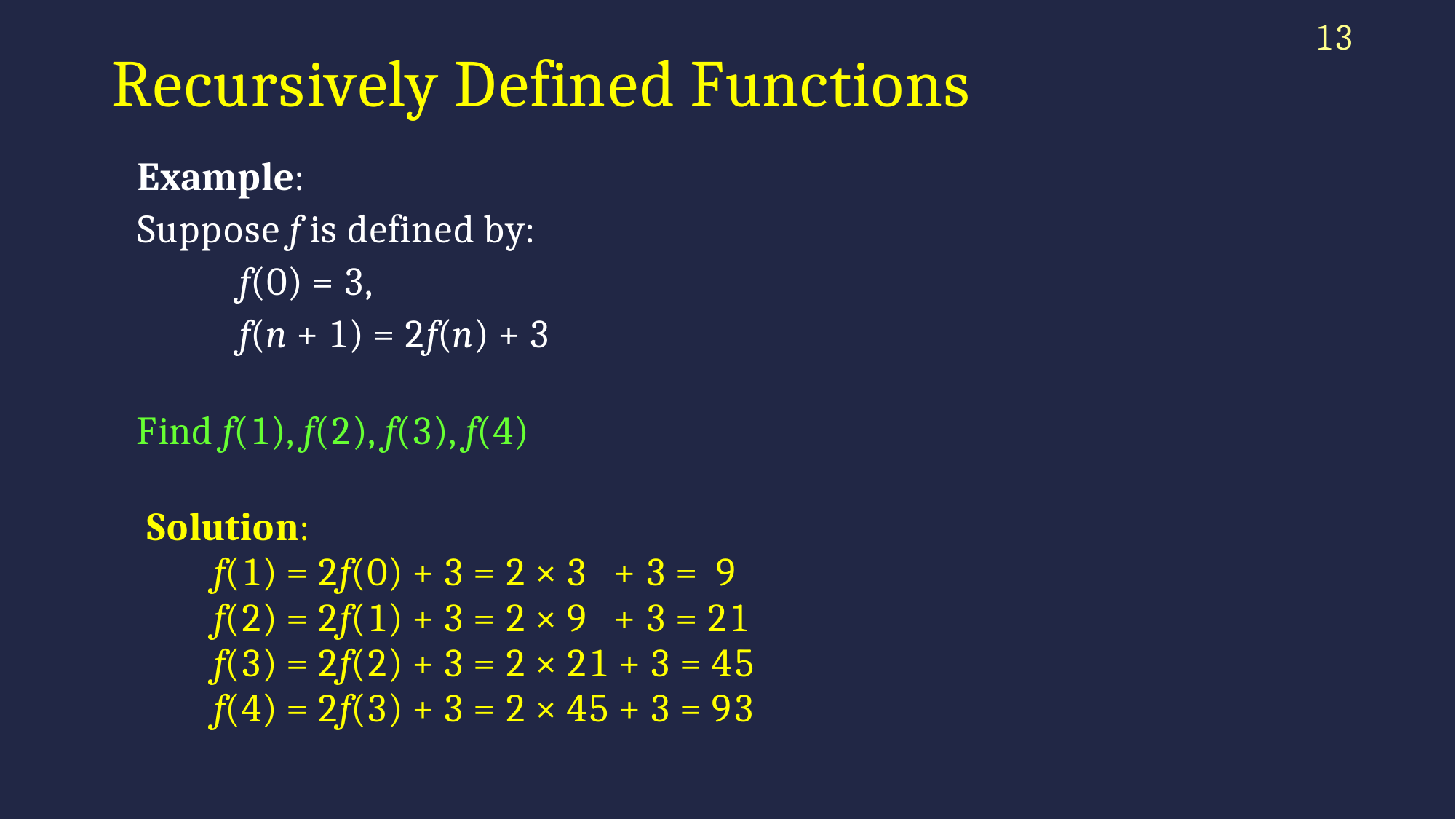

13
# Recursively Defined Functions
   Example:
			Suppose f is defined by:
         		f(0) = 3,
        		f(n + 1) = 2f(n) + 3

			Find f(1), f(2), f(3), f(4)

    Solution:
f(1) = 2f(0) + 3 = 2 × 3   + 3 =  9
f(2) = 2f(1) + 3 = 2 × 9   + 3 = 21
f(3) = 2f(2) + 3 = 2 × 21 + 3 = 45
f(4) = 2f(3) + 3 = 2 × 45 + 3 = 93